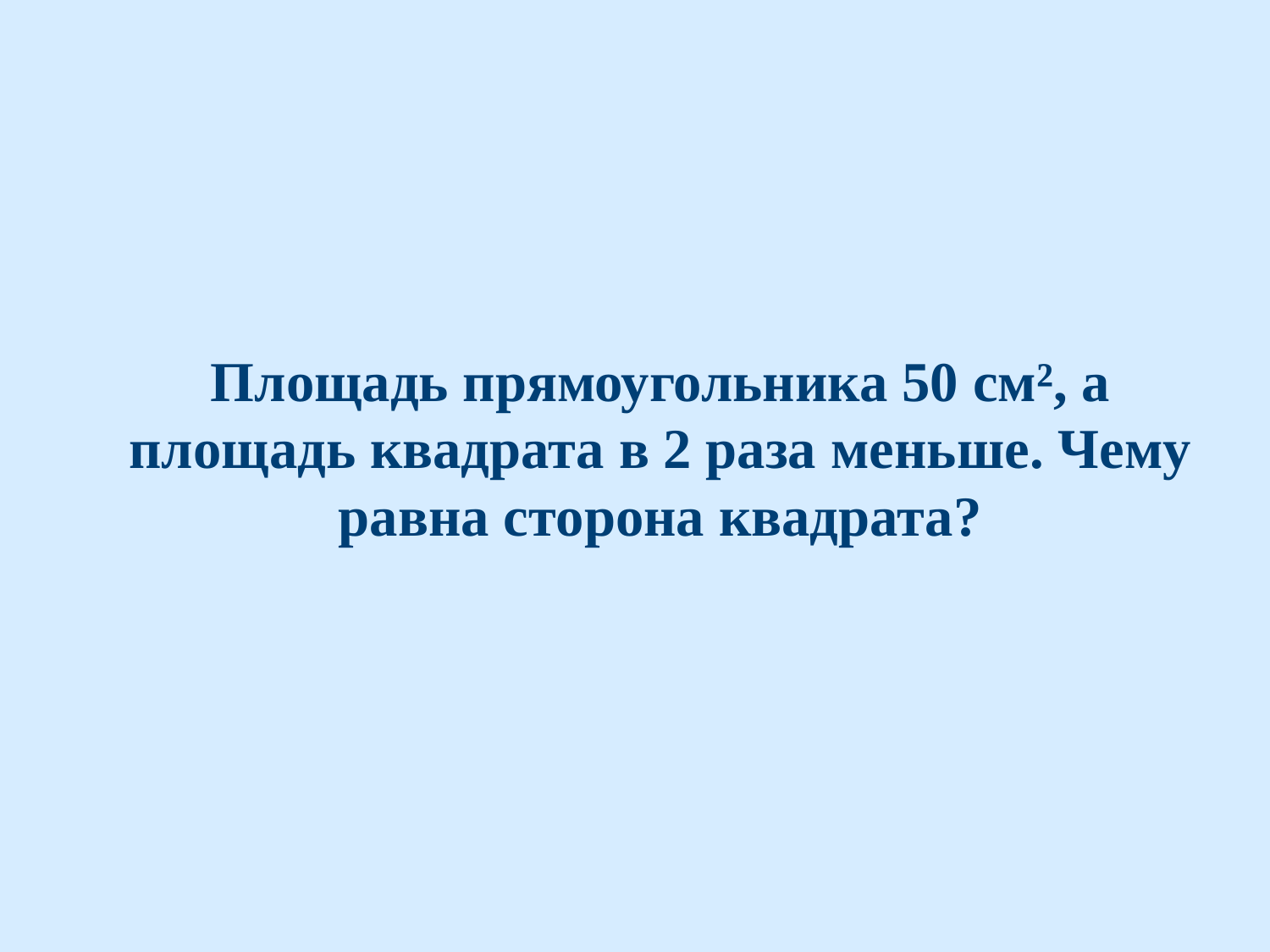

# Площадь прямоугольника 50 см², а площадь квадрата в 2 раза меньше. Чему равна сторона квадрата?